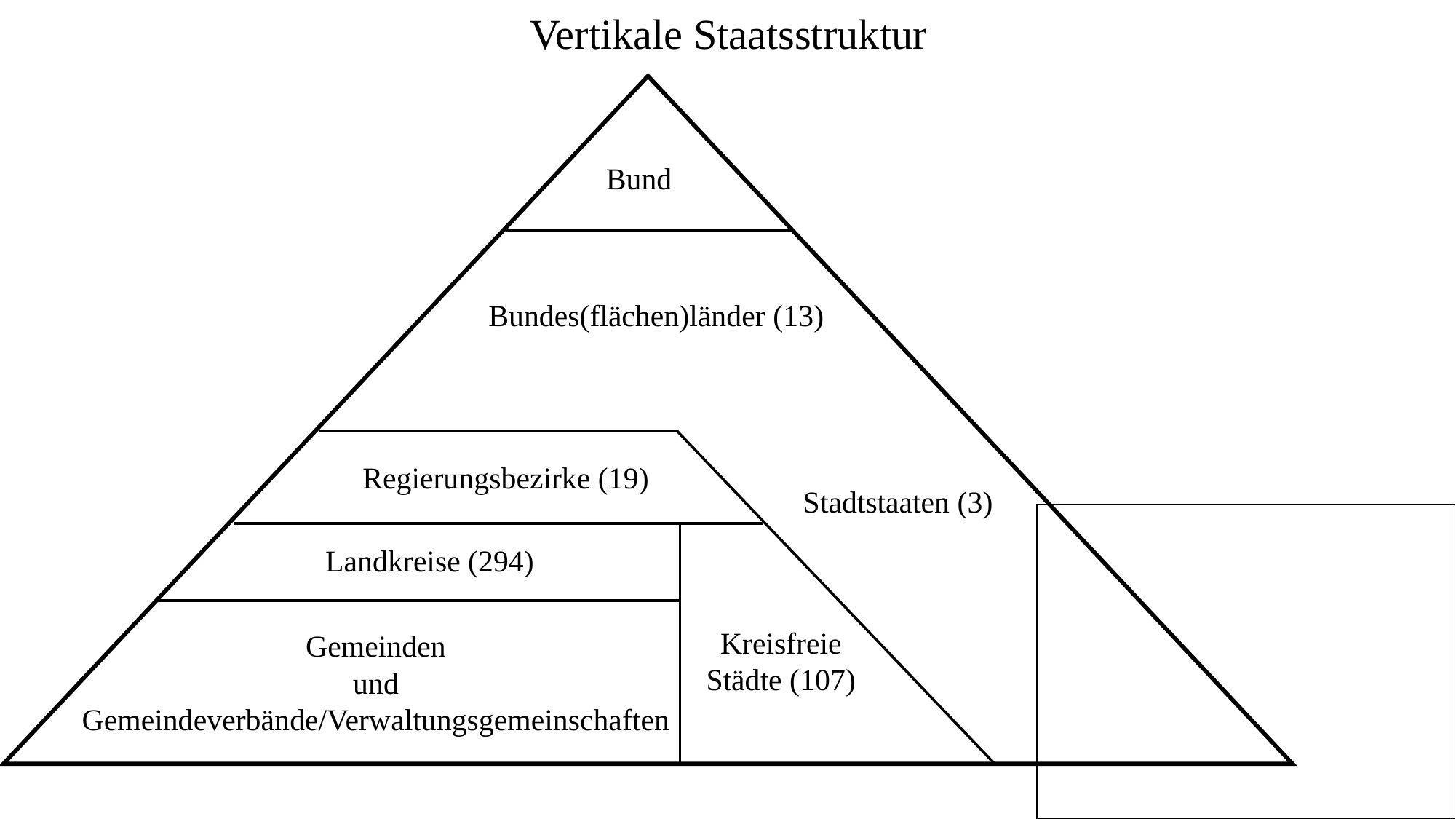

Vertikale Staatsstruktur

Bund
Bundes(flächen)länder (13)
Regierungsbezirke (19)
Stadtstaaten (3)

Landkreise (294)
Kreisfreie
Städte (107)
Gemeinden
und
Gemeindeverbände/Verwaltungsgemeinschaften